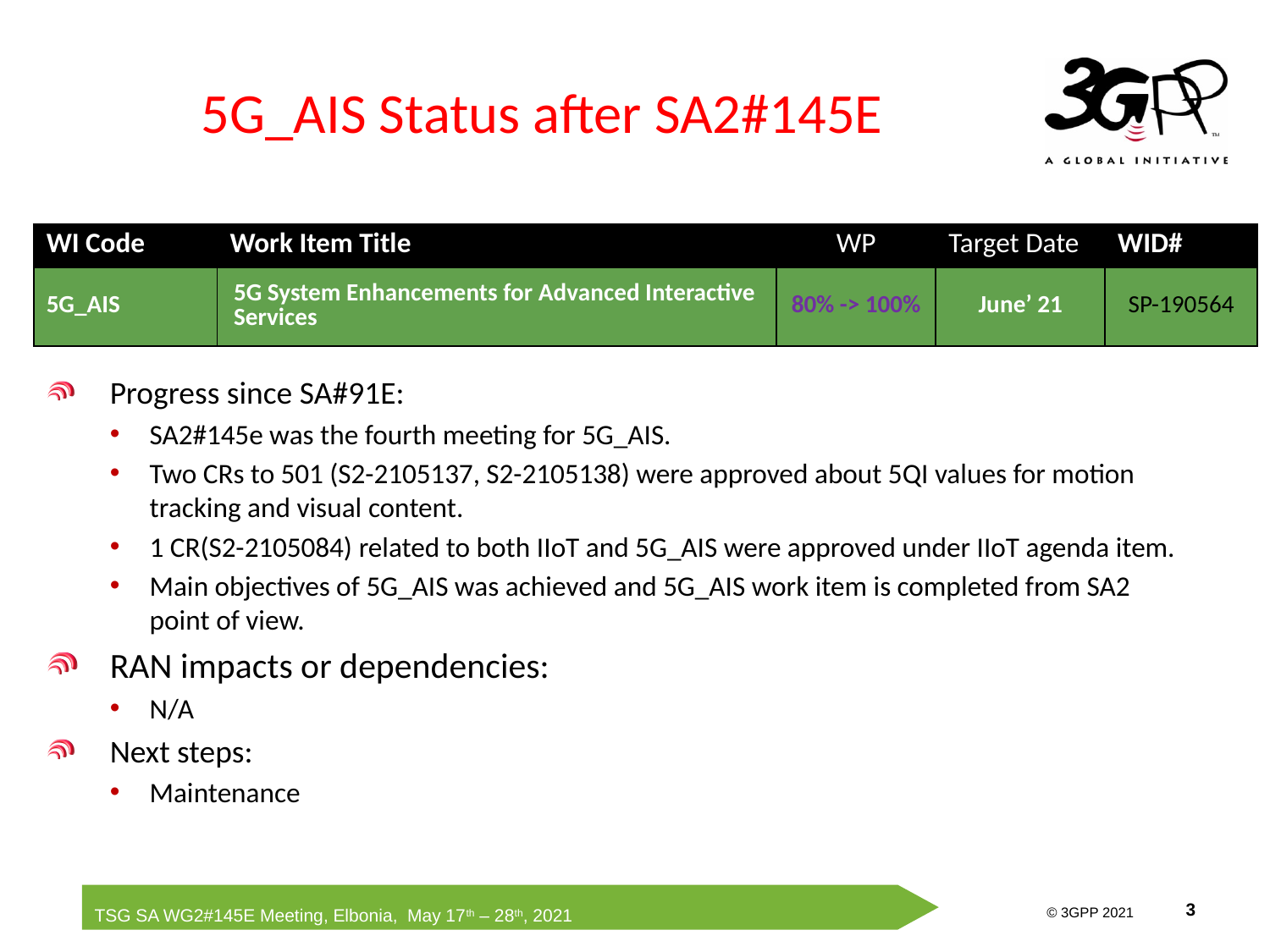

# 5G_AIS Status after SA2#145E
| WI Code | Work Item Title | WP | Target Date | WID# |
| --- | --- | --- | --- | --- |
| 5G\_AIS | 5G System Enhancements for Advanced Interactive Services | 80% -> 100% | June’ 21 | SP-190564 |
Progress since SA#91E:
SA2#145e was the fourth meeting for 5G_AIS.
Two CRs to 501 (S2-2105137, S2-2105138) were approved about 5QI values for motion tracking and visual content.
1 CR(S2-2105084) related to both IIoT and 5G_AIS were approved under IIoT agenda item.
Main objectives of 5G_AIS was achieved and 5G_AIS work item is completed from SA2 point of view.
RAN impacts or dependencies:
N/A
Next steps:
Maintenance